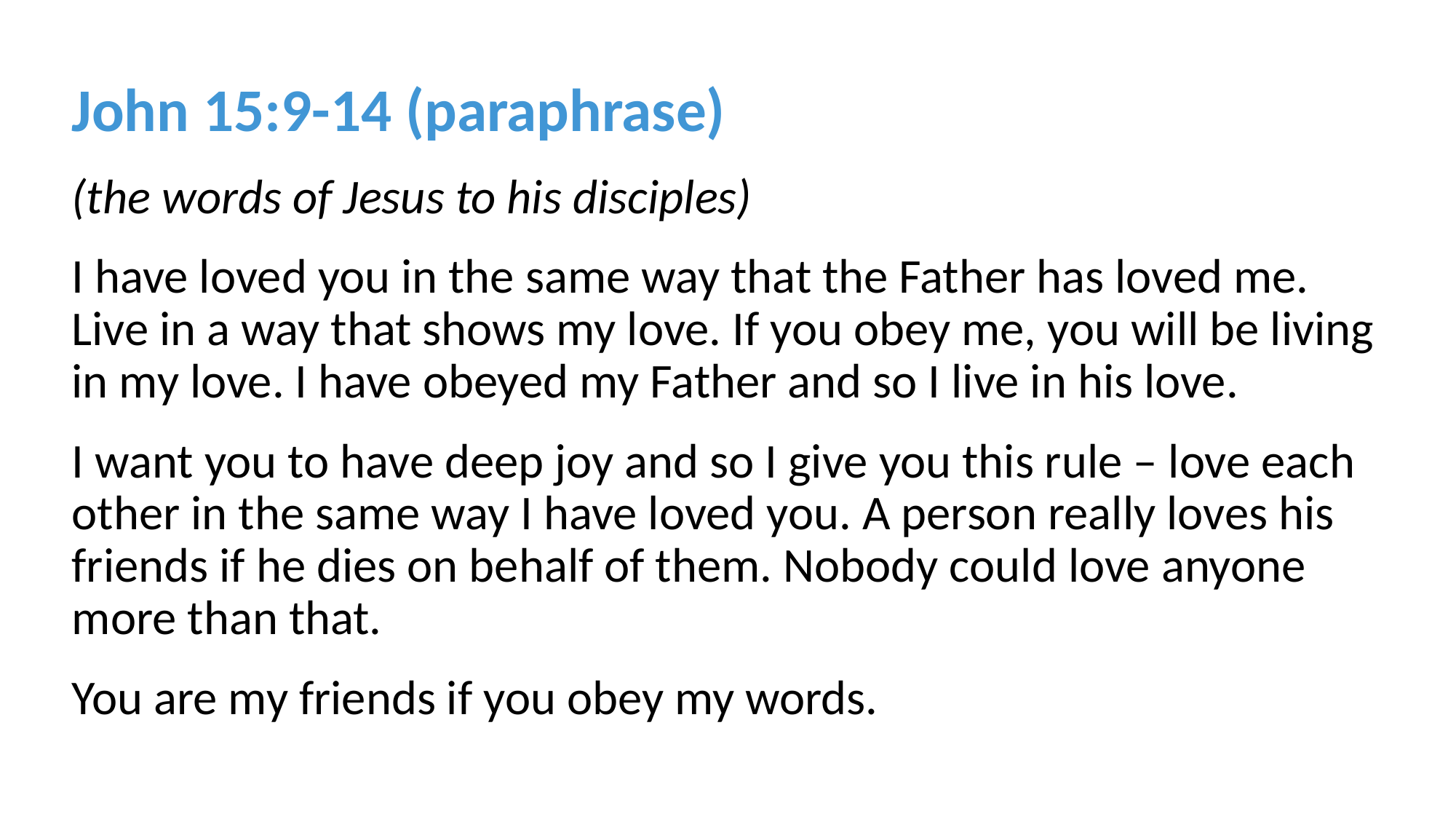

John 15:9-14 (paraphrase)
(the words of Jesus to his disciples)
I have loved you in the same way that the Father has loved me. Live in a way that shows my love. If you obey me, you will be living in my love. I have obeyed my Father and so I live in his love.
I want you to have deep joy and so I give you this rule – love each other in the same way I have loved you. A person really loves his friends if he dies on behalf of them. Nobody could love anyone more than that.
You are my friends if you obey my words.